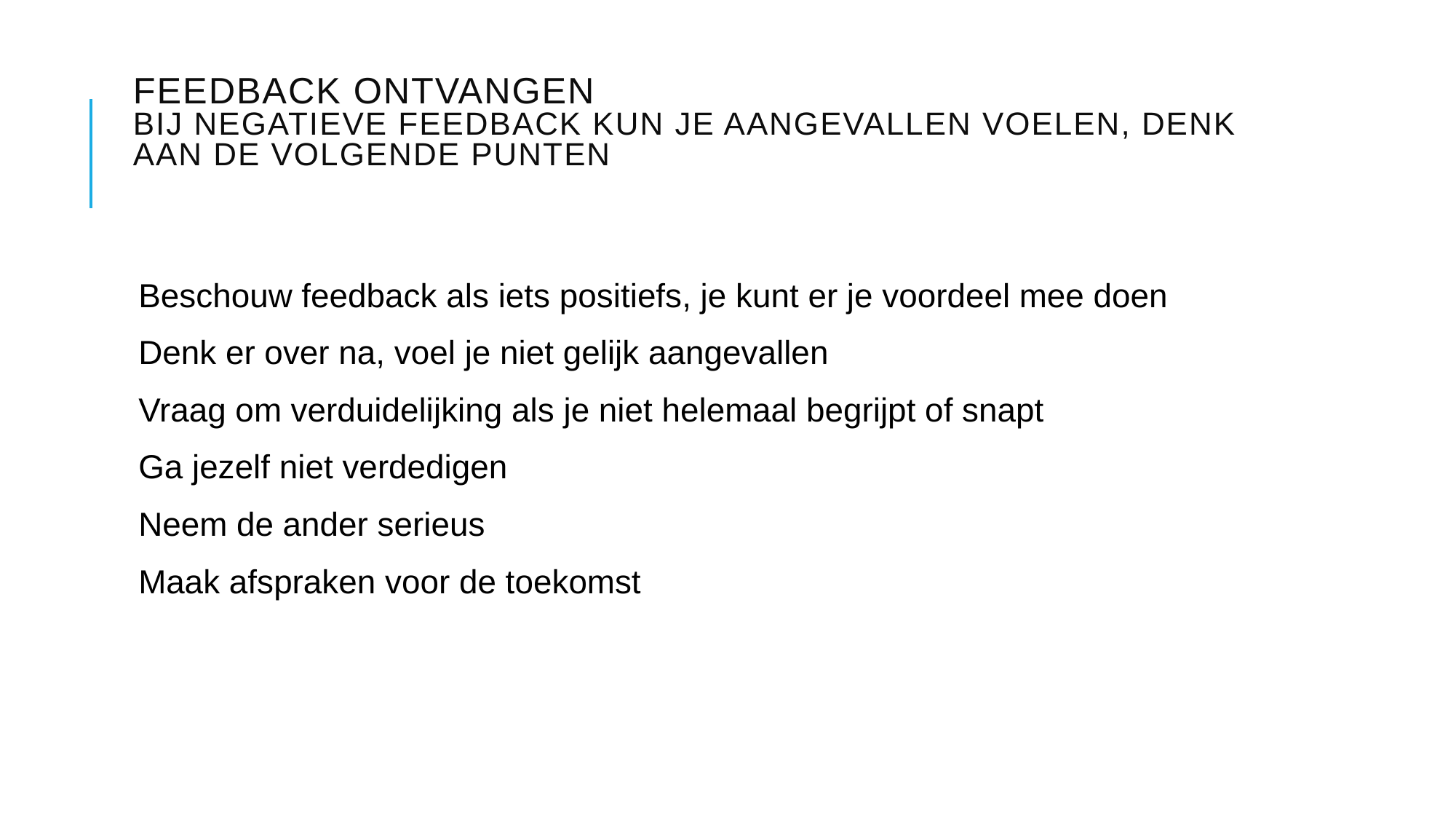

# Feedback ontvangen Bij negatieve feedback kun je aangevallen voelen, denk aan de volgende punten
Beschouw feedback als iets positiefs, je kunt er je voordeel mee doen
Denk er over na, voel je niet gelijk aangevallen
Vraag om verduidelijking als je niet helemaal begrijpt of snapt
Ga jezelf niet verdedigen
Neem de ander serieus
Maak afspraken voor de toekomst